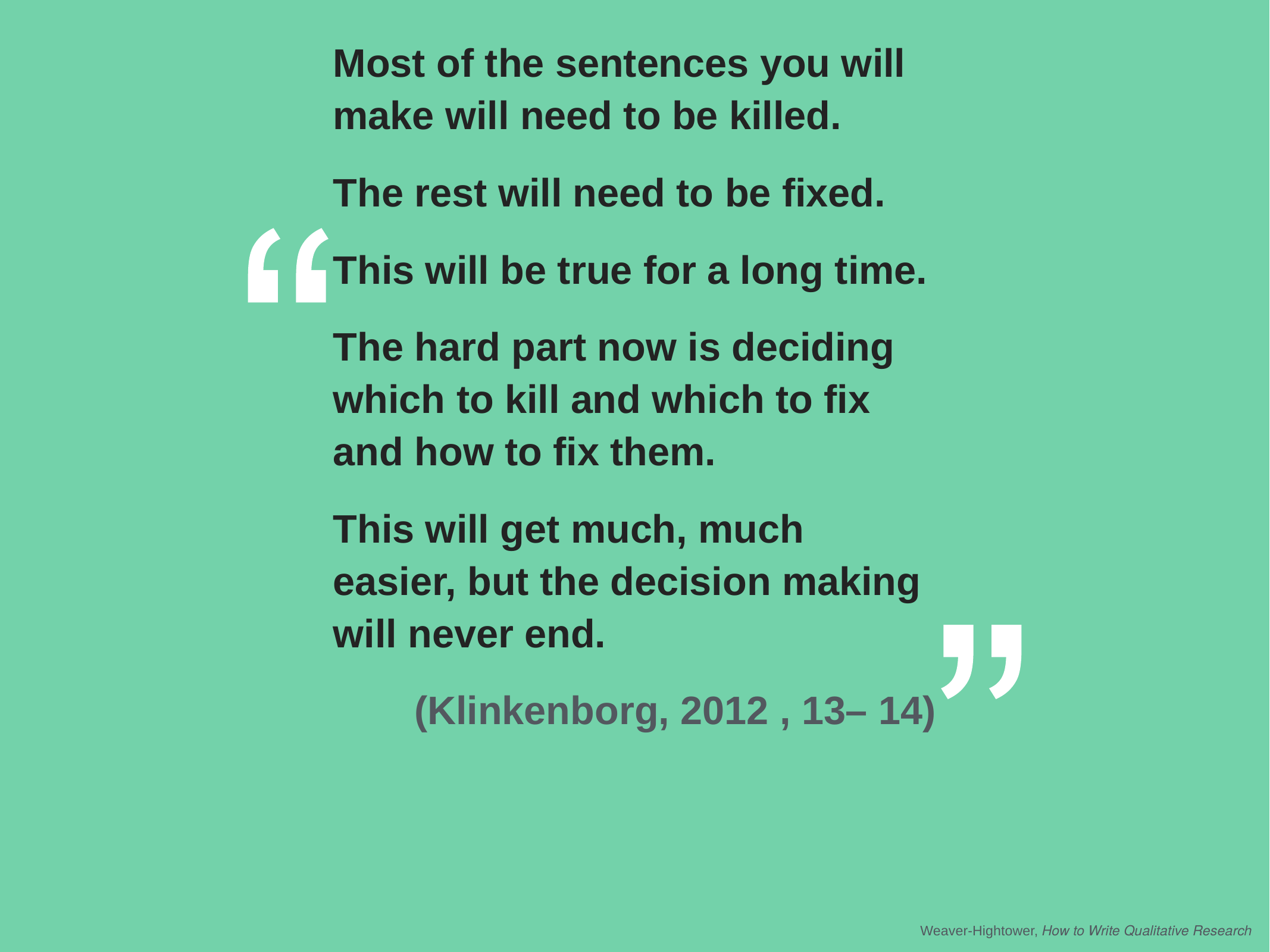

Most of the sentences you will make will need to be killed.
The rest will need to be fixed.
This will be true for a long time.
The hard part now is deciding which to kill and which to fix and how to fix them.
This will get much, much easier, but the decision making will never end.
(Klinkenborg, 2012 , 13– 14)